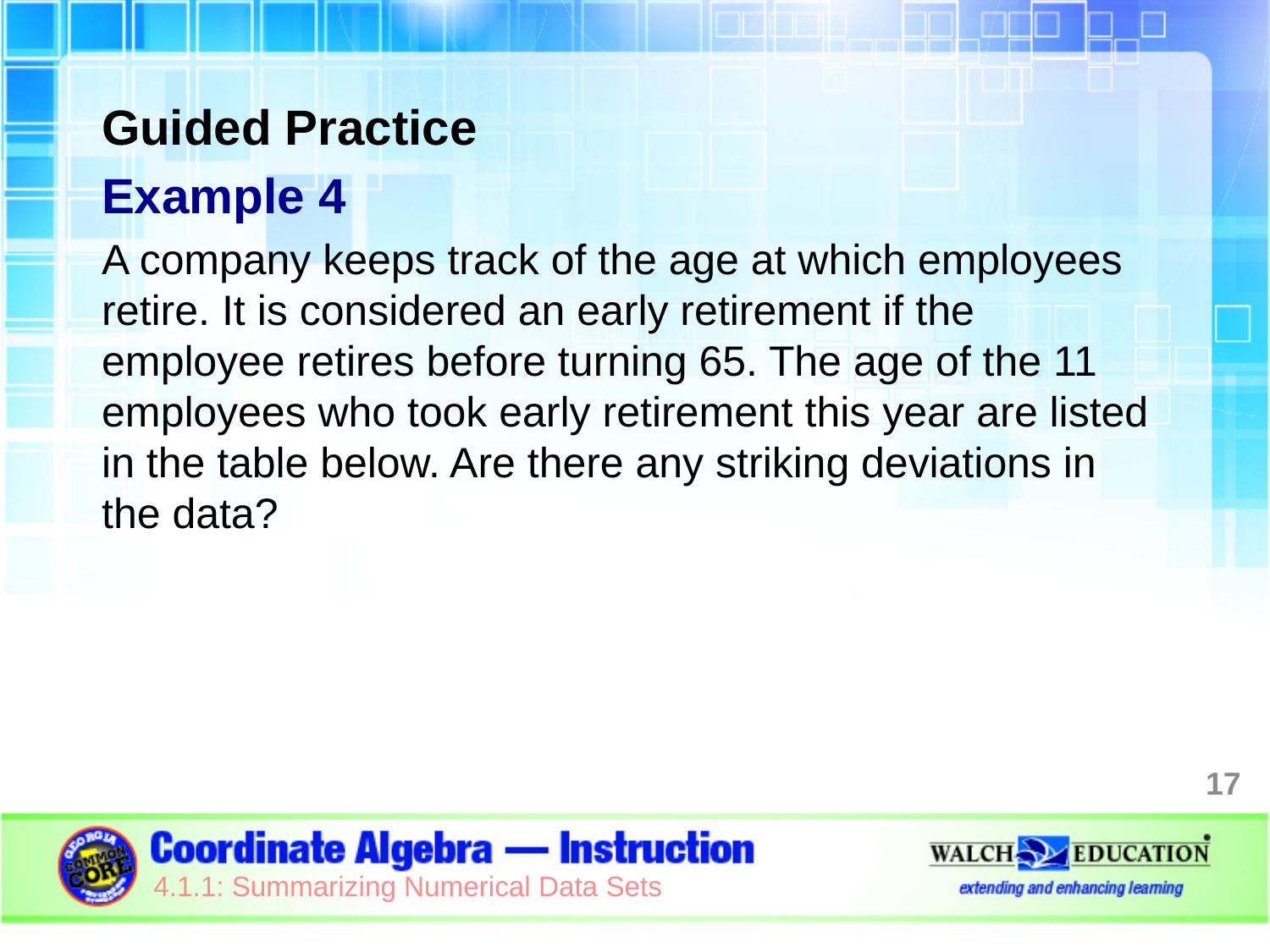

Guided Practice
Example 4
A company keeps track of the age at which employees retire. It is considered an early retirement if the employee retires before turning 65. The age of the 11 employees who took early retirement this year are listed in the table below. Are there any striking deviations in the data?
17
4.1.1: Summarizing Numerical Data Sets